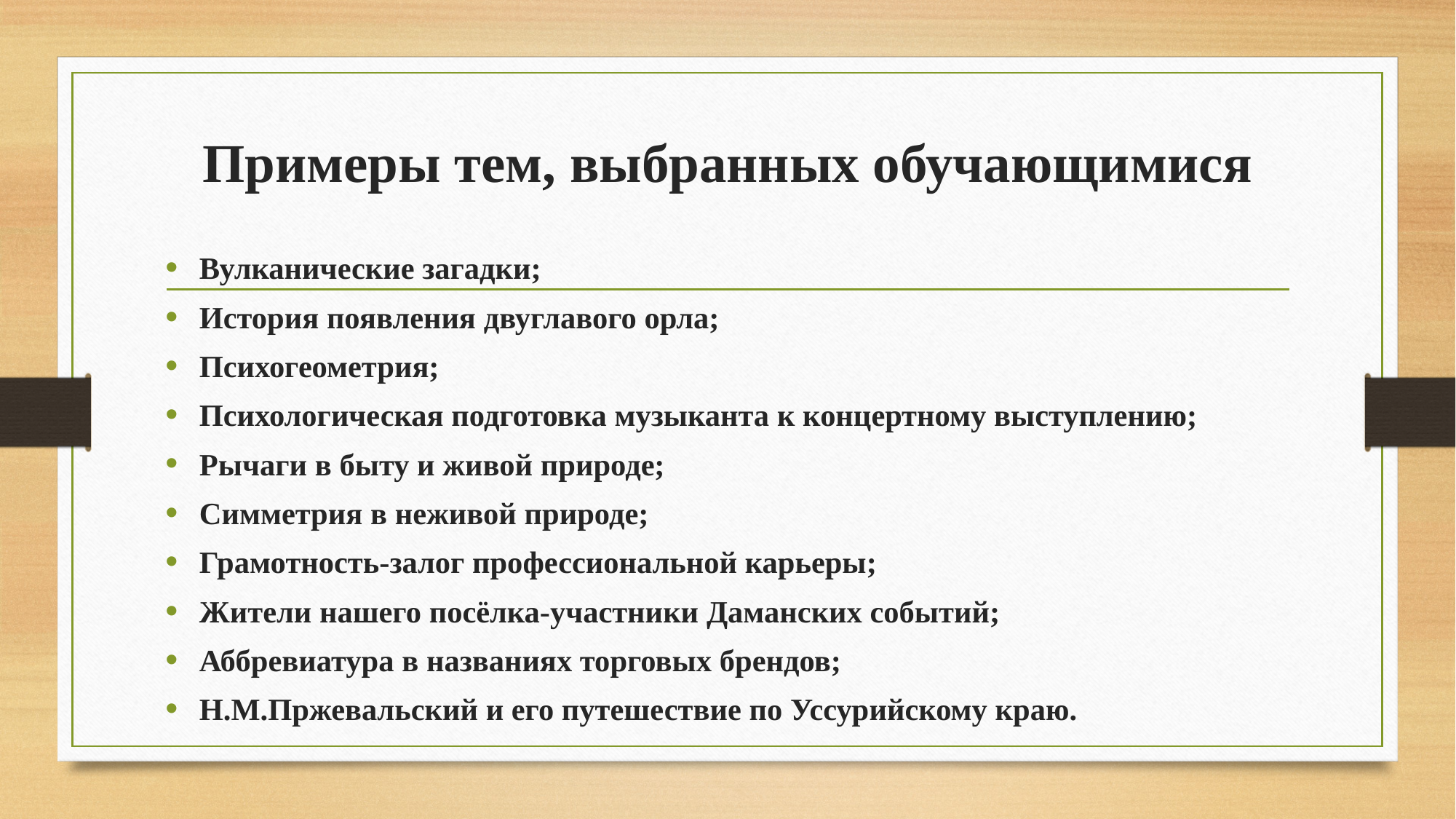

# Примеры тем, выбранных обучающимися
Вулканические загадки;
История появления двуглавого орла;
Психогеометрия;
Психологическая подготовка музыканта к концертному выступлению;
Рычаги в быту и живой природе;
Симметрия в неживой природе;
Грамотность-залог профессиональной карьеры;
Жители нашего посёлка-участники Даманских событий;
Аббревиатура в названиях торговых брендов;
Н.М.Пржевальский и его путешествие по Уссурийскому краю.